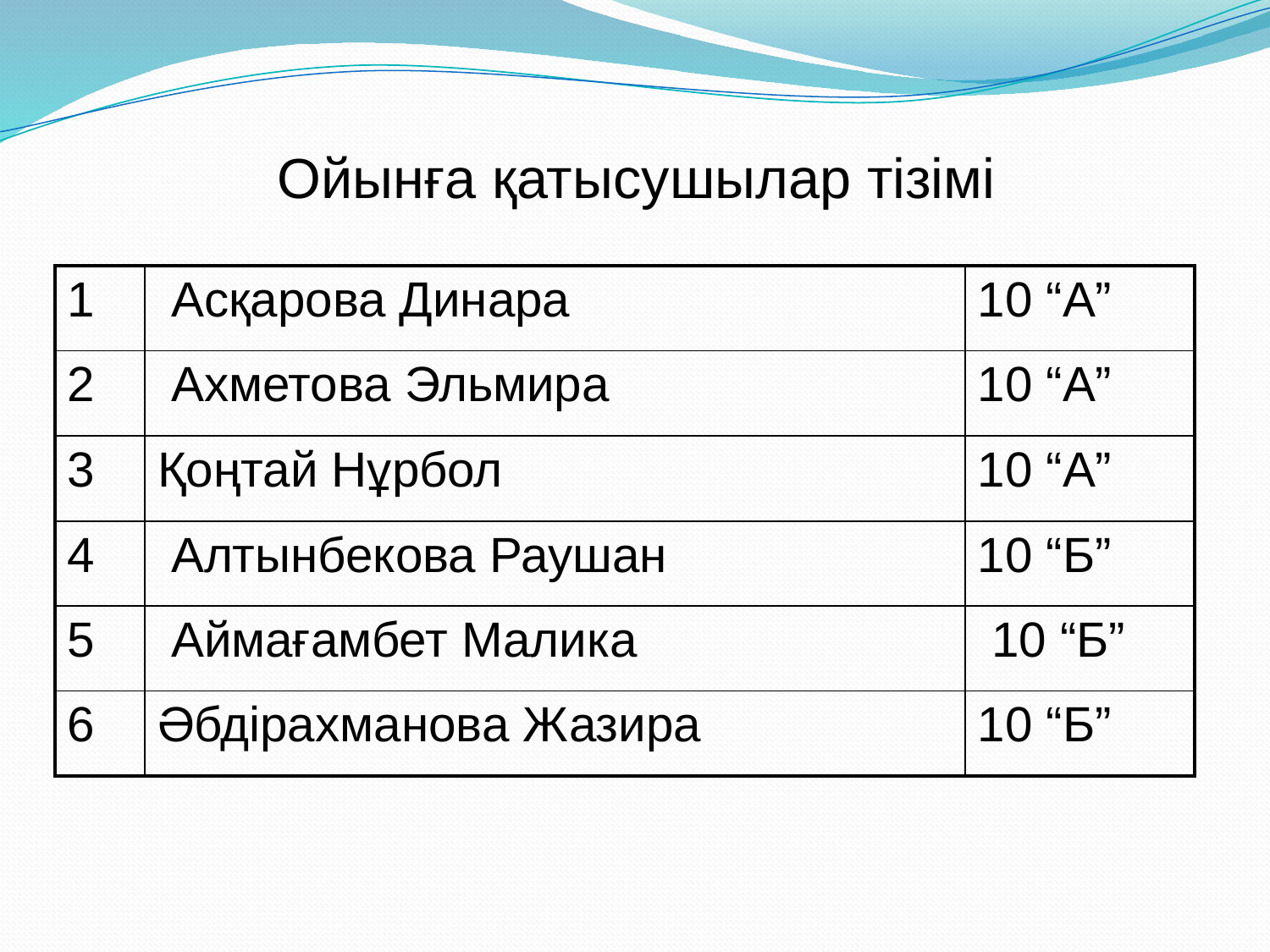

Ойынға қатысушылар тізімі

| 1 | Асқарова Динара | 10 “А” |
| --- | --- | --- |
| 2 | Ахметова Эльмира | 10 “А” |
| 3 | Қоңтай Нұрбол | 10 “А” |
| 4 | Алтынбекова Раушан | 10 “Б” |
| 5 | Аймағамбет Малика | 10 “Б” |
| 6 | Әбдірахманова Жазира | 10 “Б” |